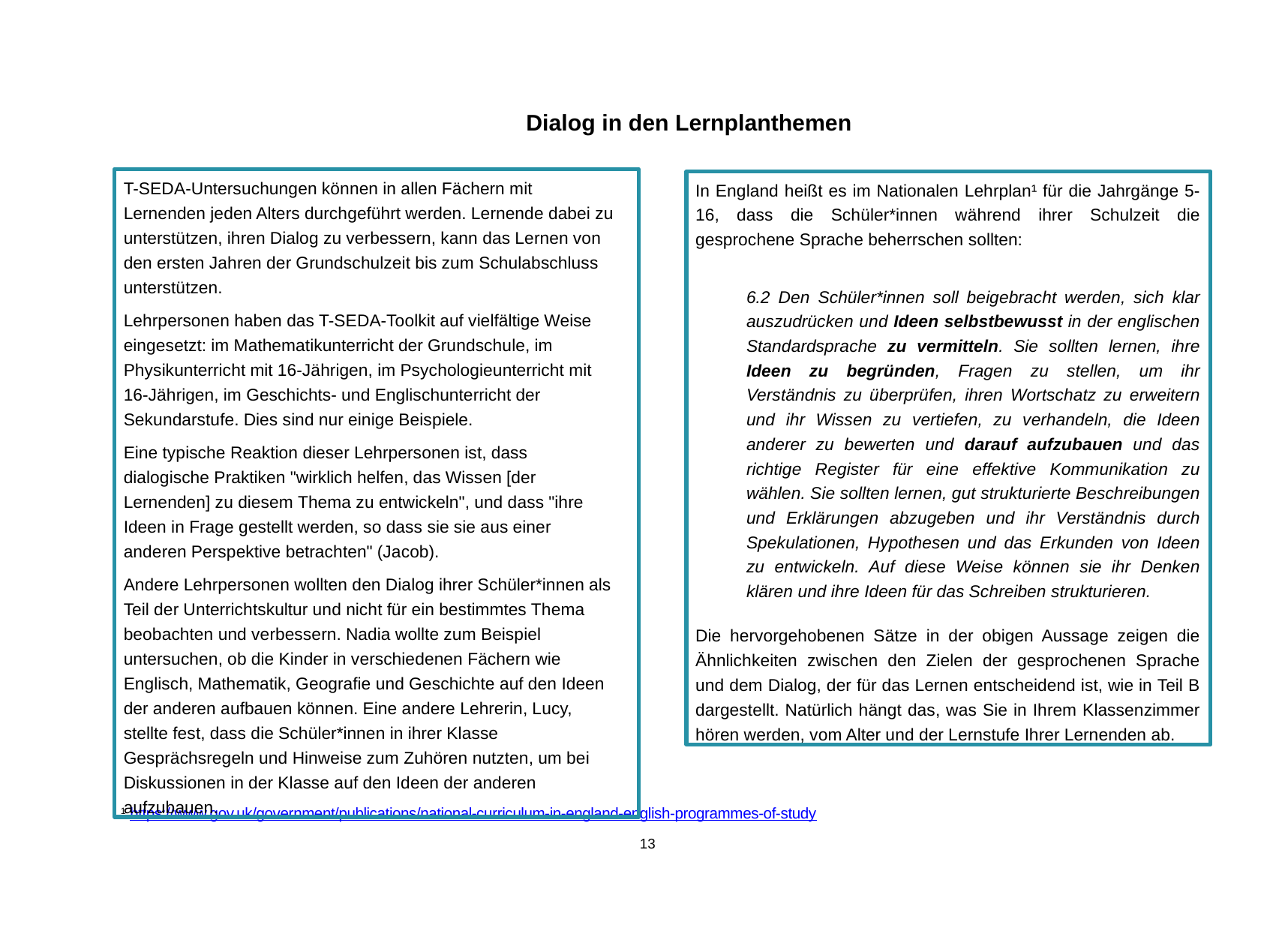

Dialog in den Lernplanthemen
T-SEDA-Untersuchungen können in allen Fächern mit Lernenden jeden Alters durchgeführt werden. Lernende dabei zu unterstützen, ihren Dialog zu verbessern, kann das Lernen von den ersten Jahren der Grundschulzeit bis zum Schulabschluss unterstützen.
Lehrpersonen haben das T-SEDA-Toolkit auf vielfältige Weise eingesetzt: im Mathematikunterricht der Grundschule, im Physikunterricht mit 16-Jährigen, im Psychologieunterricht mit 16-Jährigen, im Geschichts- und Englischunterricht der Sekundarstufe. Dies sind nur einige Beispiele.
Eine typische Reaktion dieser Lehrpersonen ist, dass dialogische Praktiken "wirklich helfen, das Wissen [der Lernenden] zu diesem Thema zu entwickeln", und dass "ihre Ideen in Frage gestellt werden, so dass sie sie aus einer anderen Perspektive betrachten" (Jacob).
Andere Lehrpersonen wollten den Dialog ihrer Schüler*innen als Teil der Unterrichtskultur und nicht für ein bestimmtes Thema beobachten und verbessern. Nadia wollte zum Beispiel untersuchen, ob die Kinder in verschiedenen Fächern wie Englisch, Mathematik, Geografie und Geschichte auf den Ideen der anderen aufbauen können. Eine andere Lehrerin, Lucy, stellte fest, dass die Schüler*innen in ihrer Klasse Gesprächsregeln und Hinweise zum Zuhören nutzten, um bei Diskussionen in der Klasse auf den Ideen der anderen aufzubauen.
In England heißt es im Nationalen Lehrplan¹ für die Jahrgänge 5-16, dass die Schüler*innen während ihrer Schulzeit die gesprochene Sprache beherrschen sollten:

6.2 Den Schüler*innen soll beigebracht werden, sich klar auszudrücken und Ideen selbstbewusst in der englischen Standardsprache zu vermitteln. Sie sollten lernen, ihre Ideen zu begründen, Fragen zu stellen, um ihr Verständnis zu überprüfen, ihren Wortschatz zu erweitern und ihr Wissen zu vertiefen, zu verhandeln, die Ideen anderer zu bewerten und darauf aufzubauen und das richtige Register für eine effektive Kommunikation zu wählen. Sie sollten lernen, gut strukturierte Beschreibungen und Erklärungen abzugeben und ihr Verständnis durch Spekulationen, Hypothesen und das Erkunden von Ideen zu entwickeln. Auf diese Weise können sie ihr Denken klären und ihre Ideen für das Schreiben strukturieren.

Die hervorgehobenen Sätze in der obigen Aussage zeigen die Ähnlichkeiten zwischen den Zielen der gesprochenen Sprache und dem Dialog, der für das Lernen entscheidend ist, wie in Teil B dargestellt. Natürlich hängt das, was Sie in Ihrem Klassenzimmer hören werden, vom Alter und der Lernstufe Ihrer Lernenden ab.
1 https://www.gov.uk/government/publications/national-curriculum-in-england-english-programmes-of-study
13